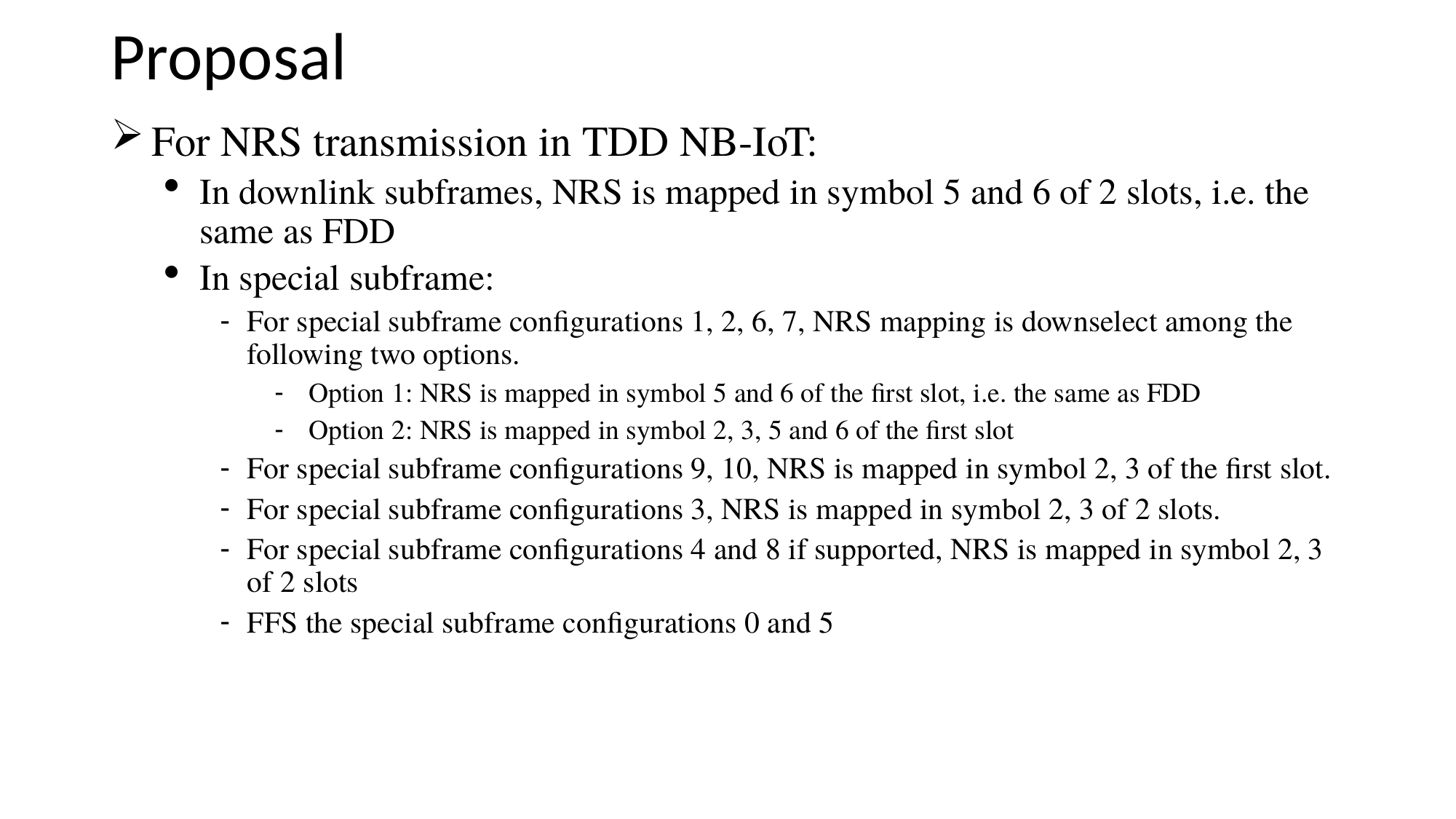

# Proposal
For NRS transmission in TDD NB-IoT:
In downlink subframes, NRS is mapped in symbol 5 and 6 of 2 slots, i.e. the same as FDD
In special subframe:
For special subframe configurations 1, 2, 6, 7, NRS mapping is downselect among the following two options.
 Option 1: NRS is mapped in symbol 5 and 6 of the first slot, i.e. the same as FDD
 Option 2: NRS is mapped in symbol 2, 3, 5 and 6 of the first slot
For special subframe configurations 9, 10, NRS is mapped in symbol 2, 3 of the first slot.
For special subframe configurations 3, NRS is mapped in symbol 2, 3 of 2 slots.
For special subframe configurations 4 and 8 if supported, NRS is mapped in symbol 2, 3 of 2 slots
FFS the special subframe configurations 0 and 5